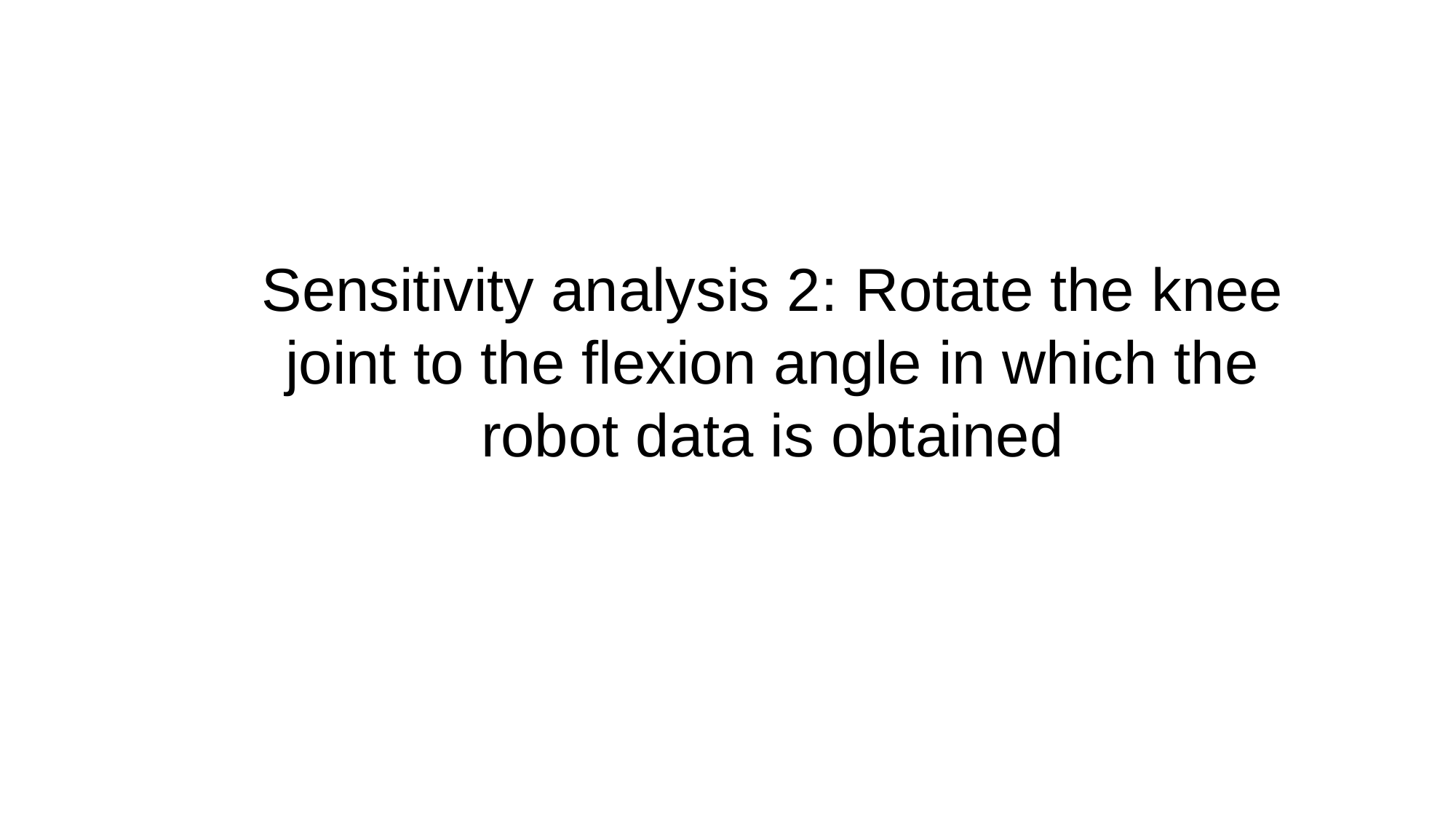

Sensitivity analysis 2: Rotate the knee joint to the flexion angle in which the robot data is obtained